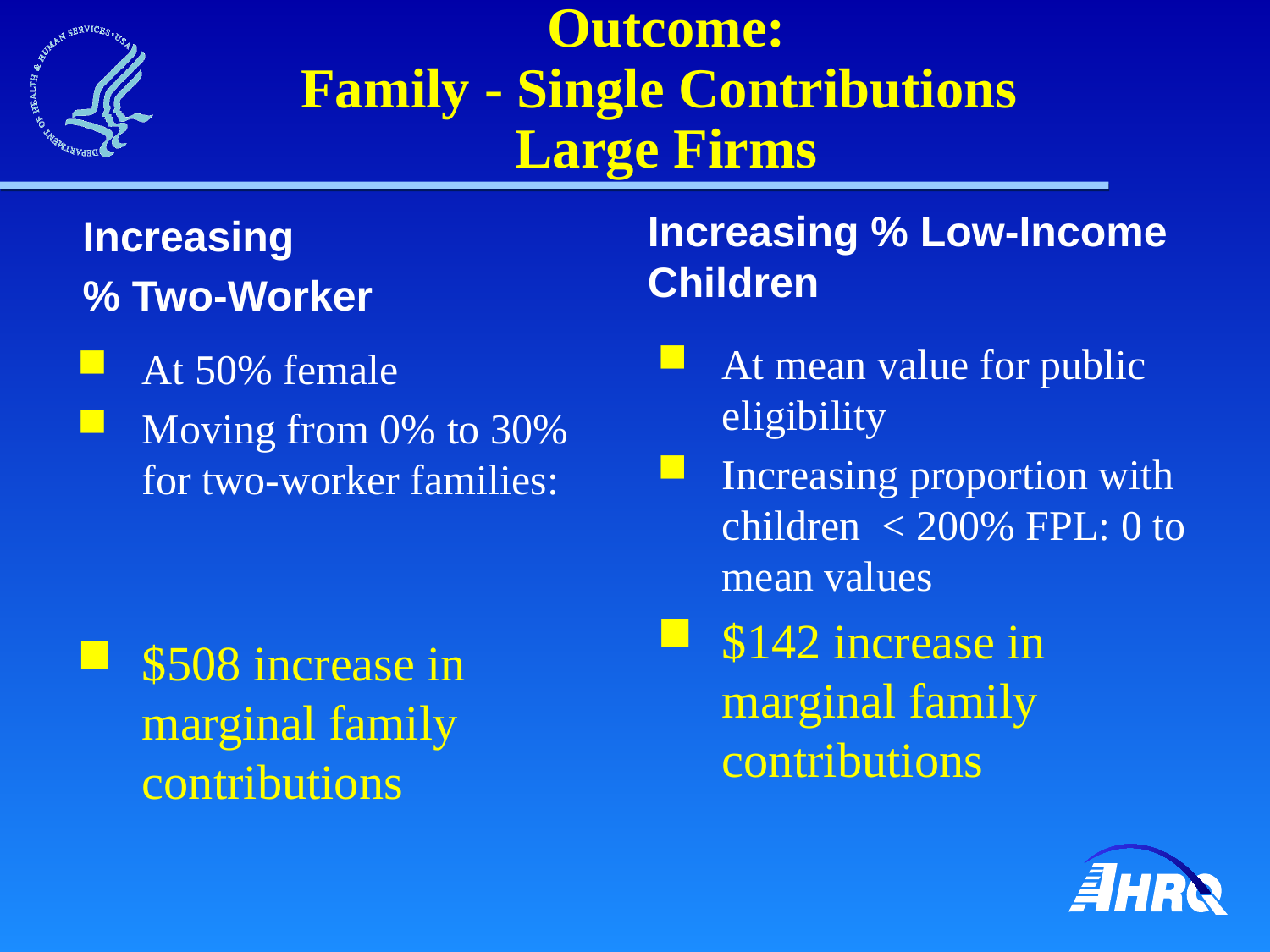

# Outcome: Family - Single Contributions Large Firms
Increasing
% Two-Worker

Increasing % Low-Income Children
At mean value for public eligibility
Increasing proportion with children  < 200% FPL: 0 to mean values
$142 increase in marginal family contributions
At 50% female
Moving from 0% to 30%  for two-worker families:

$508 increase in marginal family contributions